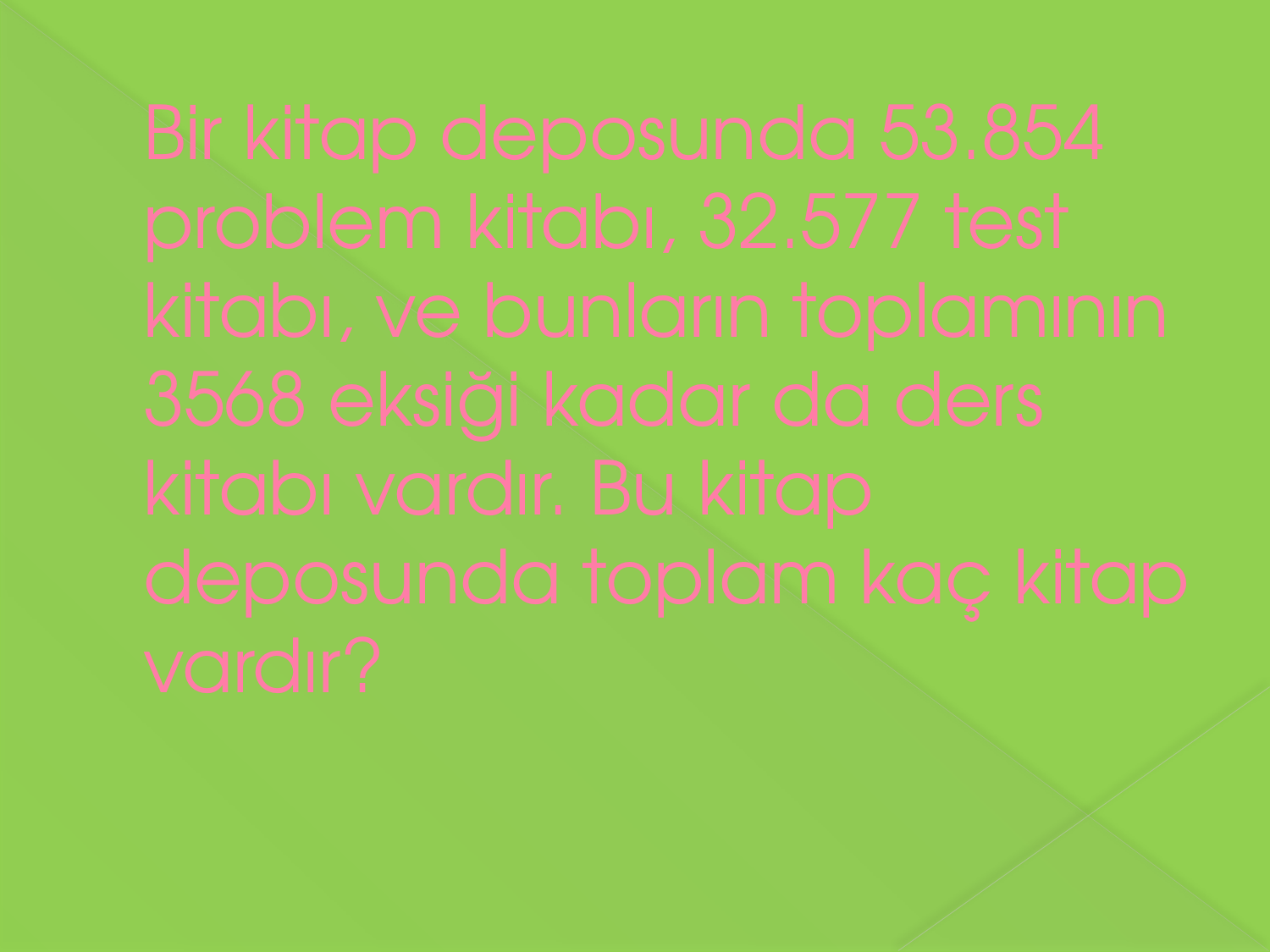

# Bir kitap deposunda 53.854 problem kitabı, 32.577 test kitabı, ve bunların toplamının 3568 eksiği kadar da ders kitabı vardır. Bu kitap deposunda toplam kaç kitap vardır?